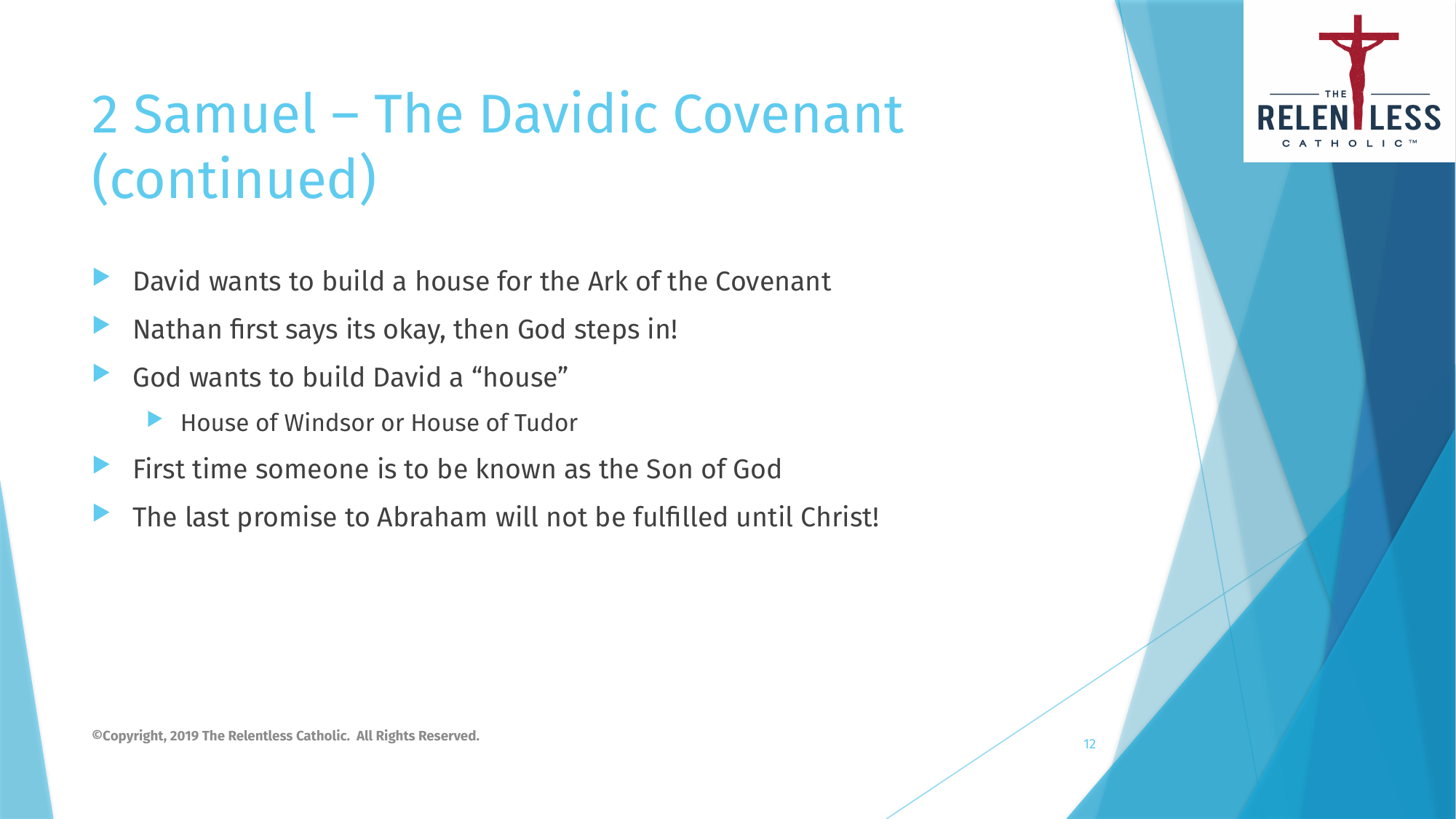

# 2 Samuel – The Davidic Covenant (continued)
David wants to build a house for the Ark of the Covenant
Nathan first says its okay, then God steps in!
God wants to build David a “house”
House of Windsor or House of Tudor
First time someone is to be known as the Son of God
The last promise to Abraham will not be fulfilled until Christ!
©Copyright, 2019 The Relentless Catholic.  All Rights Reserved.

12